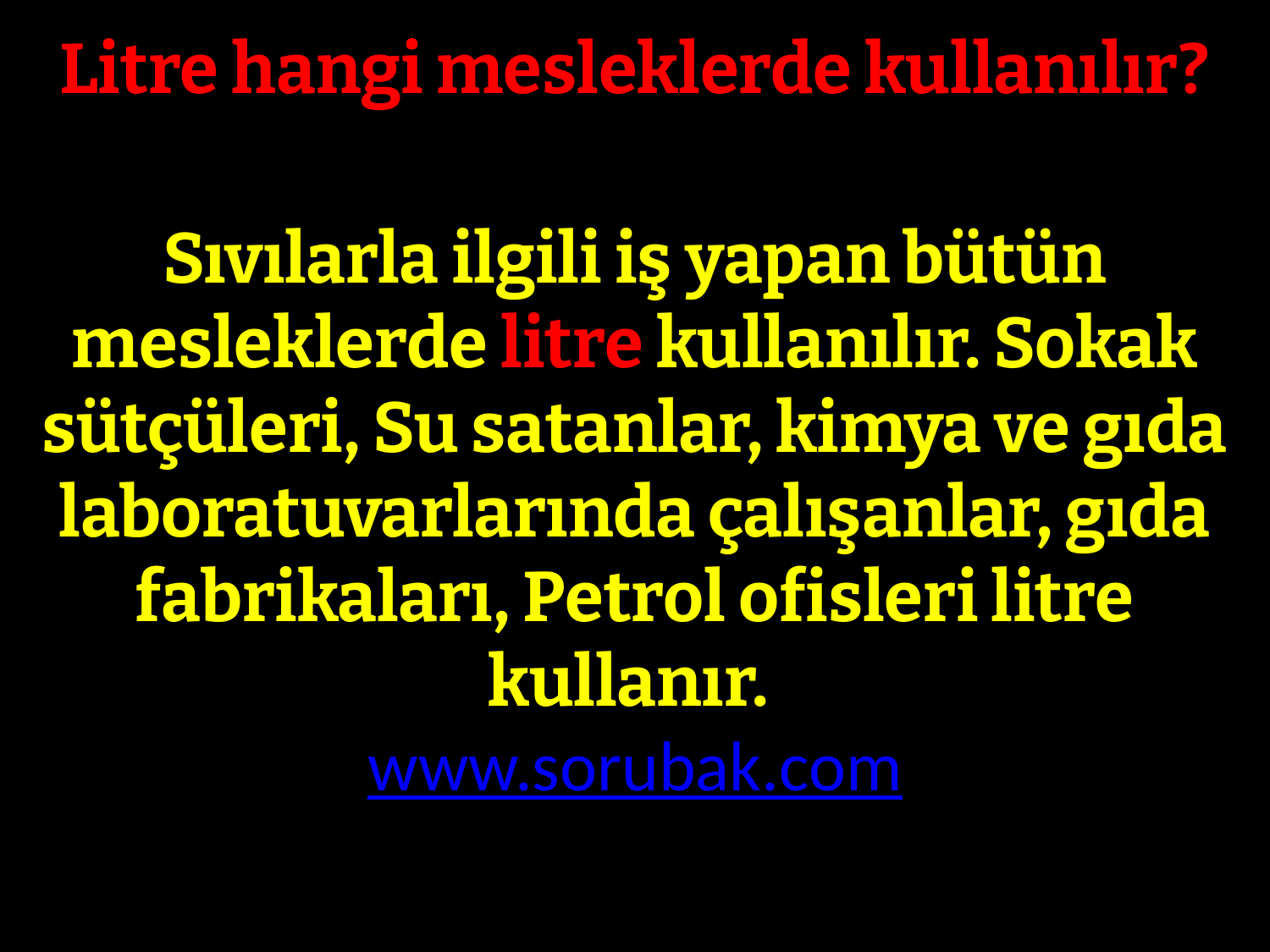

Litre hangi mesleklerde kullanılır?
Sıvılarla ilgili iş yapan bütün mesleklerde litre kullanılır. Sokak sütçüleri, Su satanlar, kimya ve gıda laboratuvarlarında çalışanlar, gıda fabrikaları, Petrol ofisleri litre kullanır.
www.sorubak.com
#